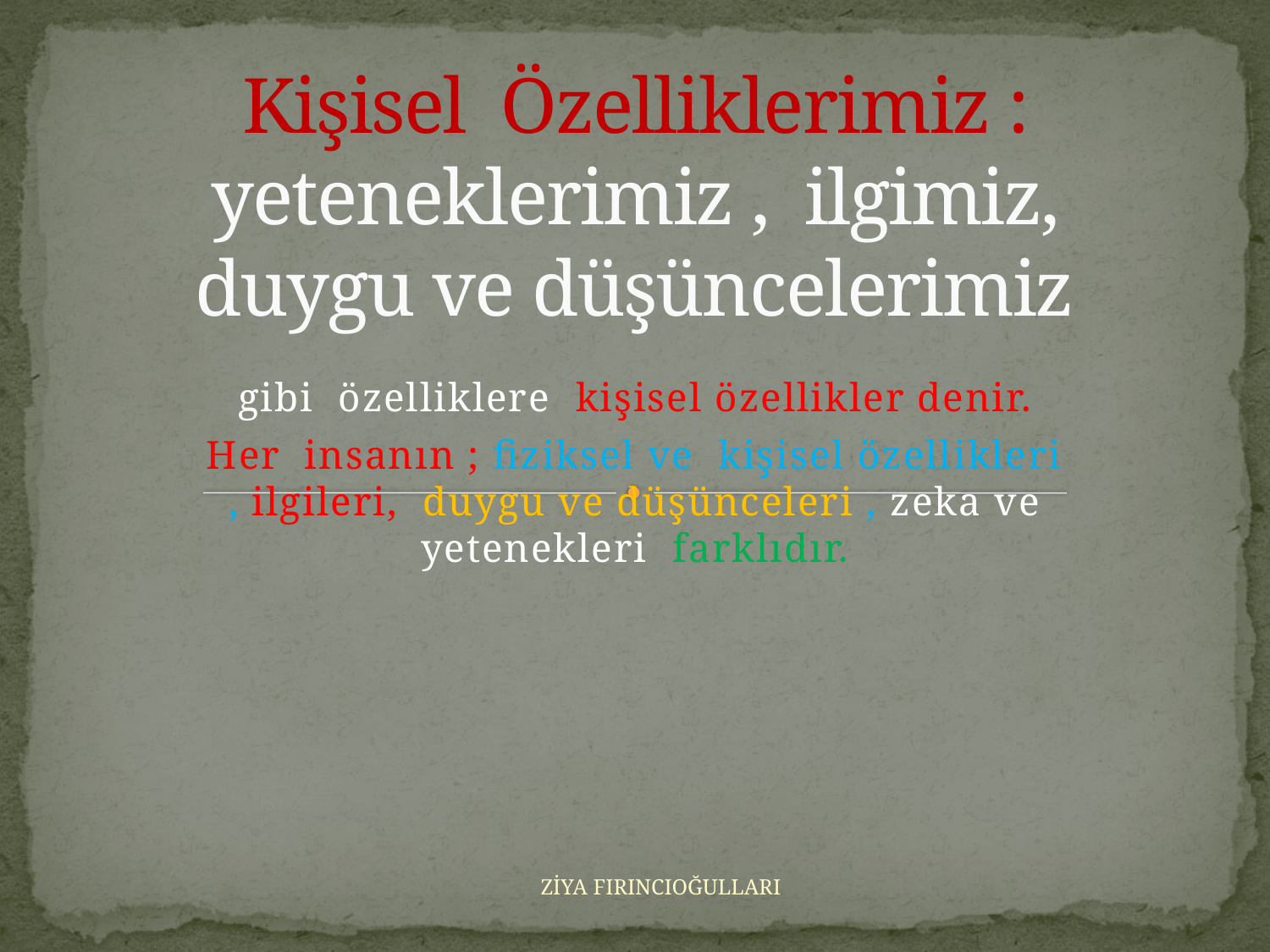

# Kişisel  Özelliklerimiz : yeteneklerimiz ,  ilgimiz, duygu ve düşüncelerimiz
gibi  özelliklere  kişisel özellikler denir.
Her  insanın ; fiziksel ve  kişisel özellikleri , ilgileri,  duygu ve düşünceleri , zeka ve yetenekleri  farklıdır.
ZİYA FIRINCIOĞULLARI